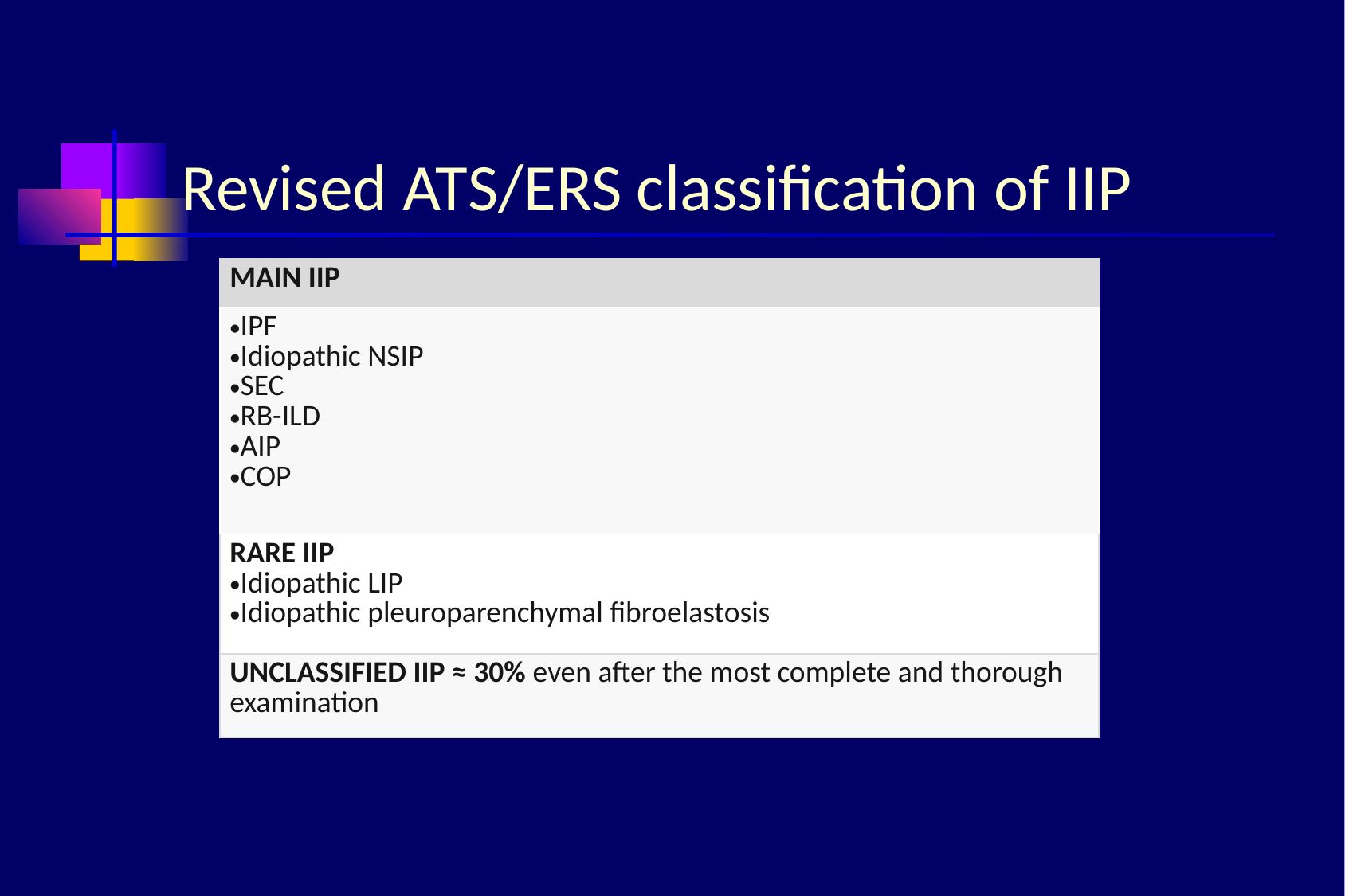

# Revised ATS/ERS classification of IIP
| MAIN IIP |
| --- |
| IPF Idiopathic NSIP SEC RB-ILD AIP COP |
| RARE IIP Idiopathic LIP Idiopathic pleuroparenchymal fibroelastosis |
| UNCLASSIFIED IIP ≈ 30% even after the most complete and thorough examination |